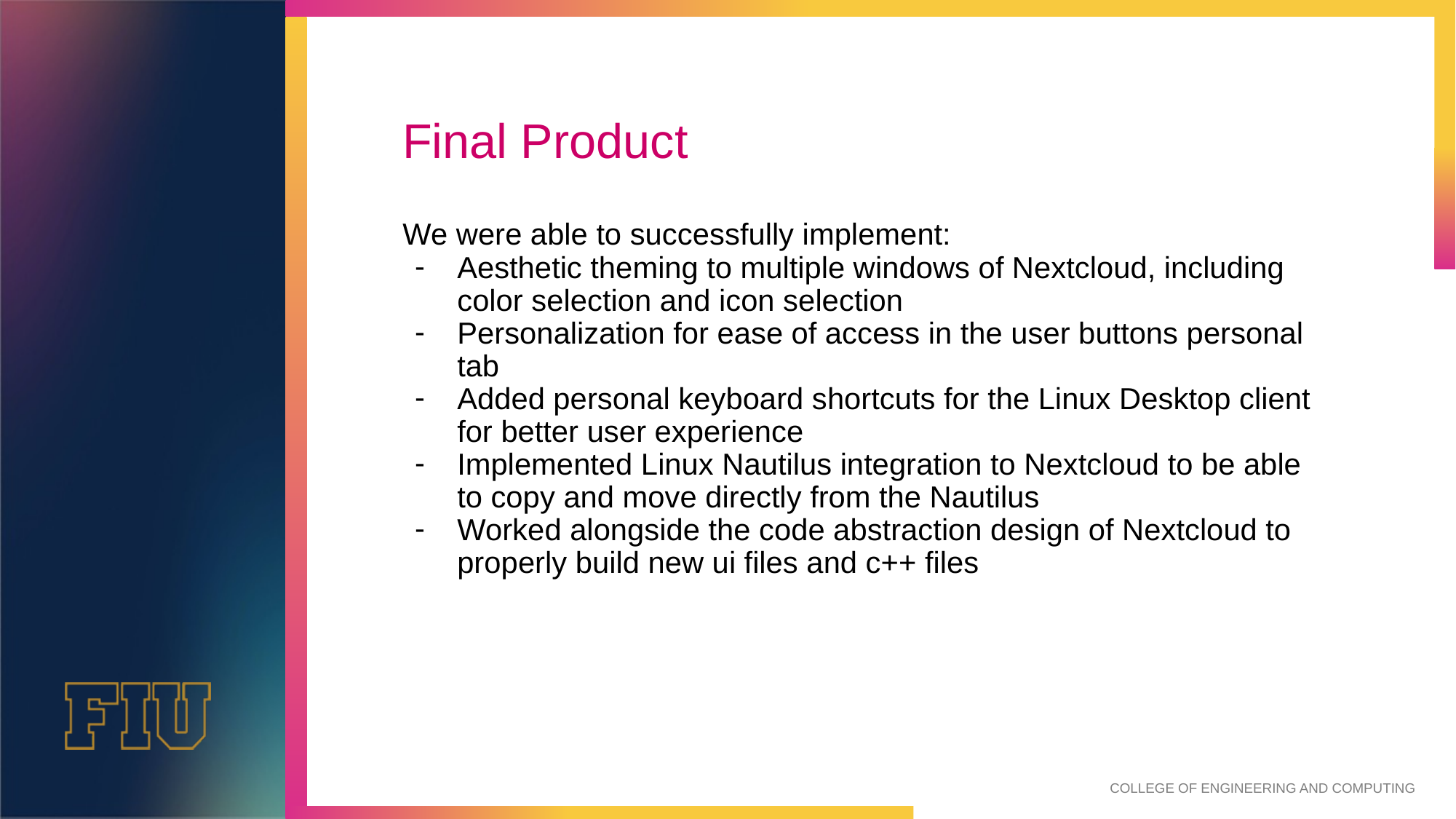

# Final Product
We were able to successfully implement:
Aesthetic theming to multiple windows of Nextcloud, including color selection and icon selection
Personalization for ease of access in the user buttons personal tab
Added personal keyboard shortcuts for the Linux Desktop client for better user experience
Implemented Linux Nautilus integration to Nextcloud to be able to copy and move directly from the Nautilus
Worked alongside the code abstraction design of Nextcloud to properly build new ui files and c++ files